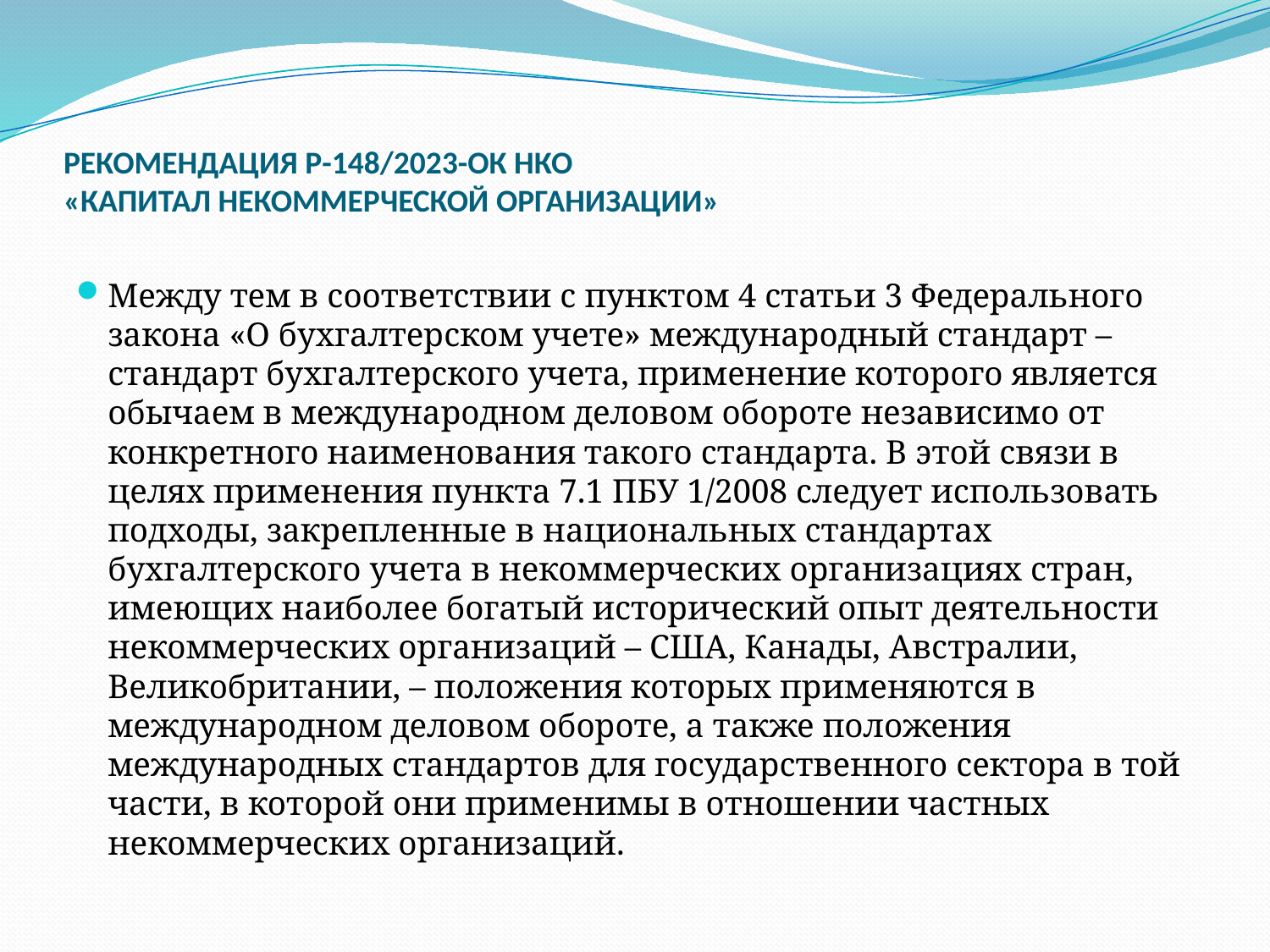

# РЕКОМЕНДАЦИЯ Р-148/2023-ОК НКО «КАПИТАЛ НЕКОММЕРЧЕСКОЙ ОРГАНИЗАЦИИ»
Между тем в соответствии с пунктом 4 статьи 3 Федерального закона «О бухгалтерском учете» международный стандарт – стандарт бухгалтерского учета, применение которого является обычаем в международном деловом обороте независимо от конкретного наименования такого стандарта. В этой связи в целях применения пункта 7.1 ПБУ 1/2008 следует использовать подходы, закрепленные в национальных стандартах бухгалтерского учета в некоммерческих организациях стран, имеющих наиболее богатый исторический опыт деятельности некоммерческих организаций – США, Канады, Австралии, Великобритании, – положения которых применяются в международном деловом обороте, а также положения международных стандартов для государственного сектора в той части, в которой они применимы в отношении частных некоммерческих организаций.